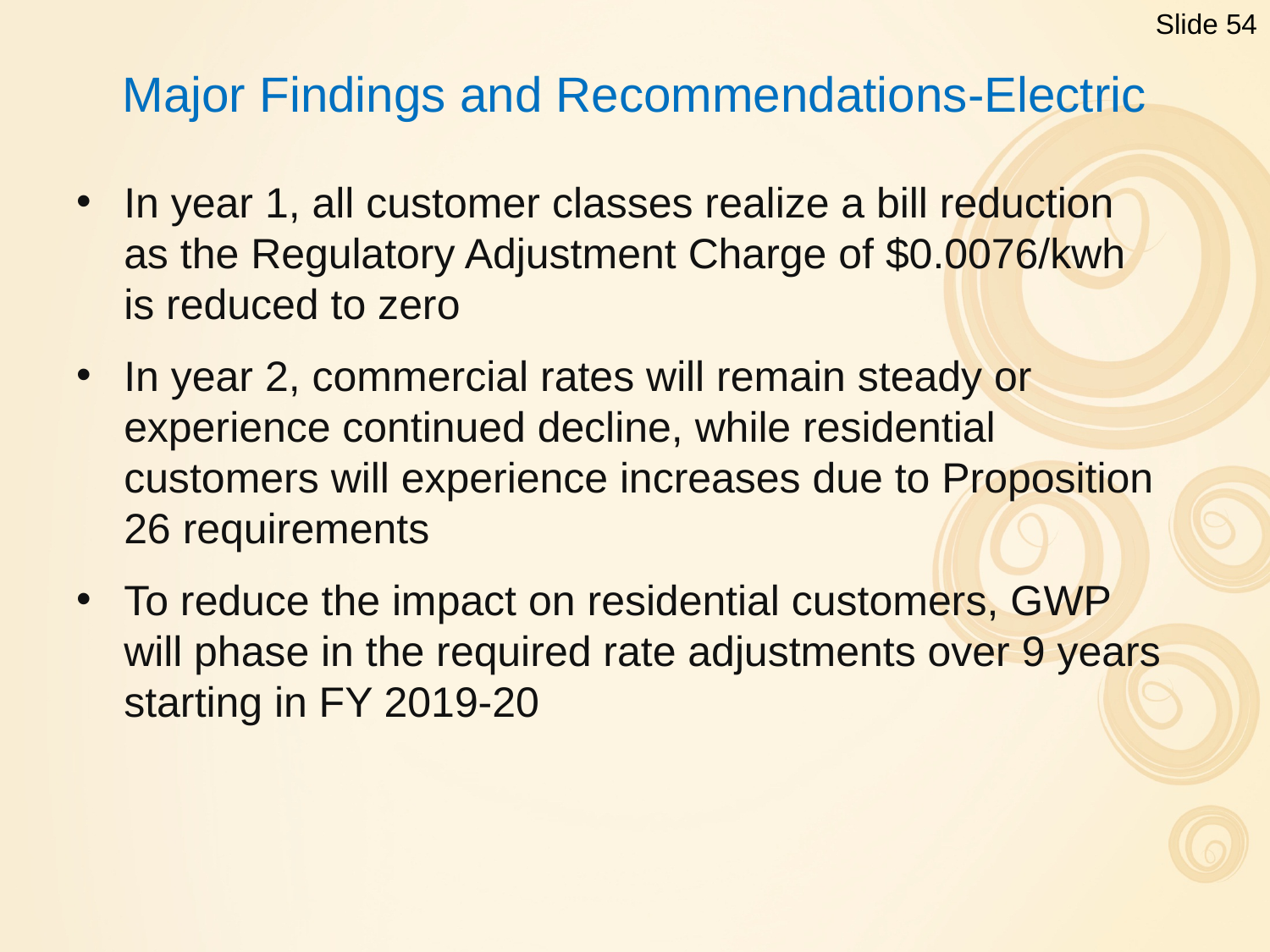

Slide 54
# Major Findings and Recommendations-Electric
In year 1, all customer classes realize a bill reduction as the Regulatory Adjustment Charge of $0.0076/kwh is reduced to zero
In year 2, commercial rates will remain steady or experience continued decline, while residential customers will experience increases due to Proposition 26 requirements
To reduce the impact on residential customers, GWP will phase in the required rate adjustments over 9 years starting in FY 2019-20